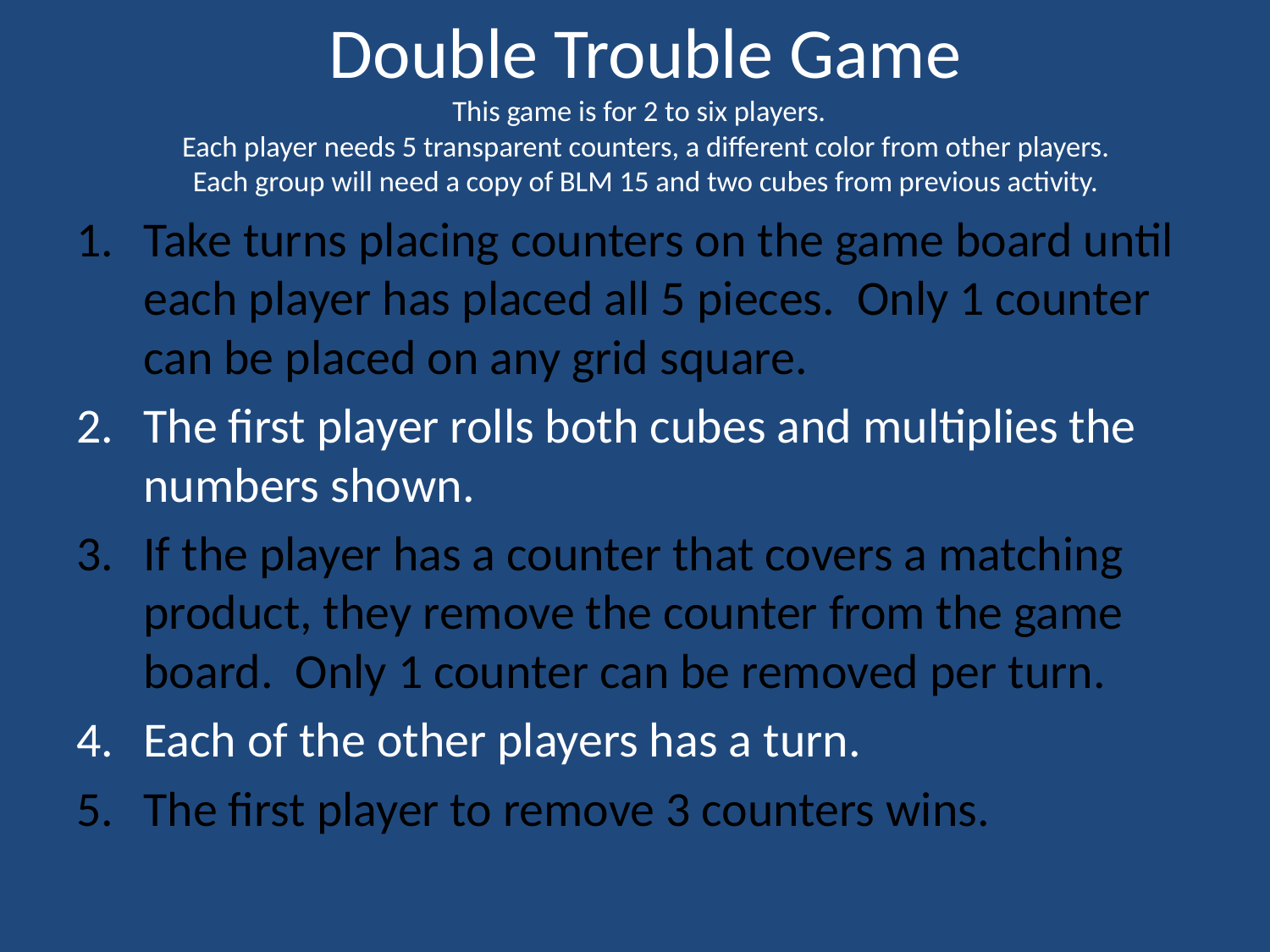

# Double Trouble Game This game is for 2 to six players. Each player needs 5 transparent counters, a different color from other players. Each group will need a copy of BLM 15 and two cubes from previous activity.
Take turns placing counters on the game board until  each player has placed all 5 pieces.  Only 1 counter can be placed on any grid square.
The first player rolls both cubes and multiplies the numbers shown.
If the player has a counter that covers a matching product, they remove the counter from the game board.  Only 1 counter can be removed per turn.
Each of the other players has a turn.
The first player to remove 3 counters wins.